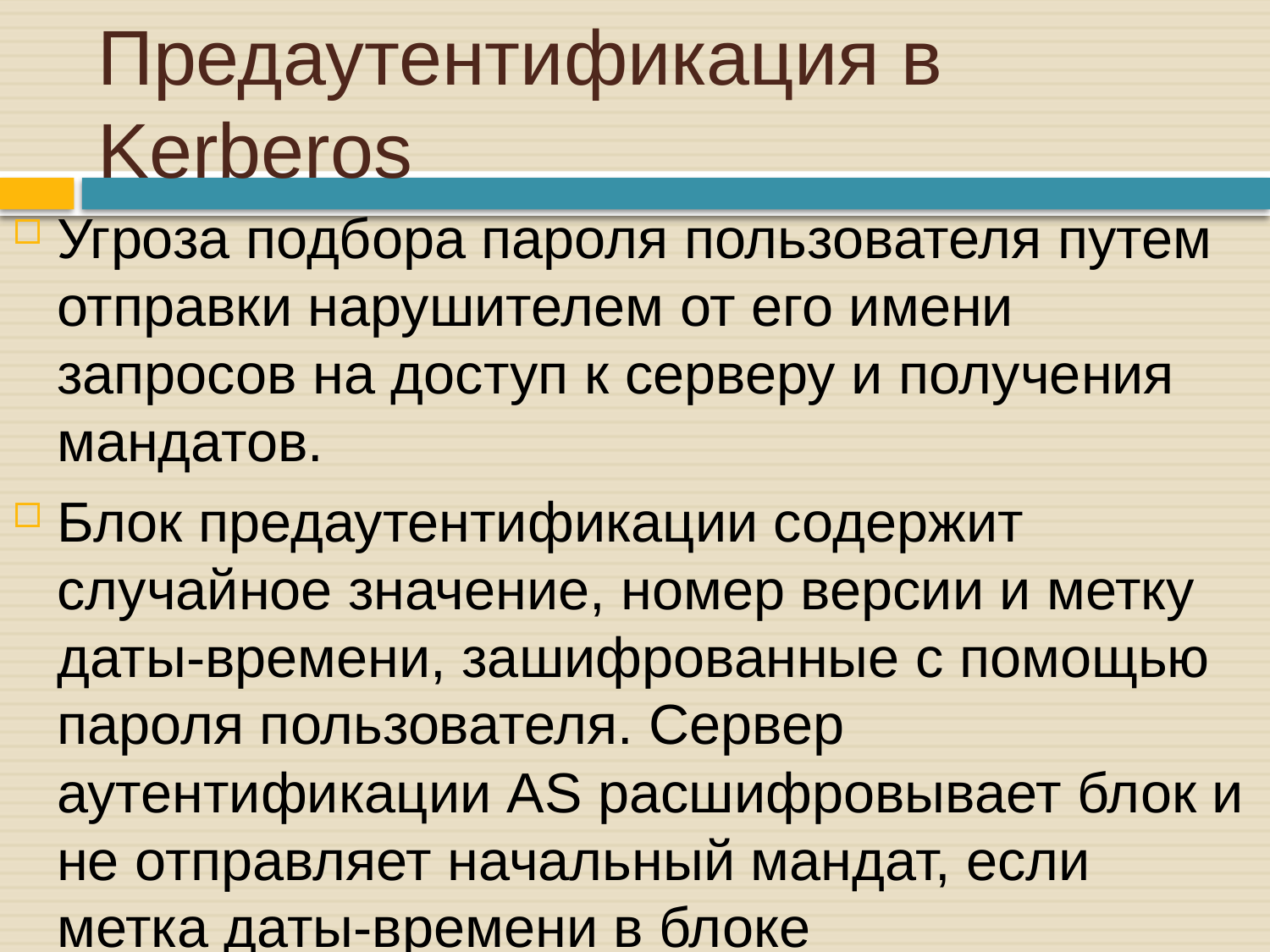

# Предаутентификация в Kerberos
Угроза подбора пароля пользователя путем отправки нарушителем от его имени запросов на доступ к серверу и получения мандатов.
Блок предаутентификации содержит случайное значение, номер версии и метку даты-времени, зашифрованные с помощью пароля пользователя. Сервер аутентификации AS расшифровывает блок и не отправляет начальный мандат, если метка даты-времени в блоке предаутентификации не попадает в допустимый интервал времени.